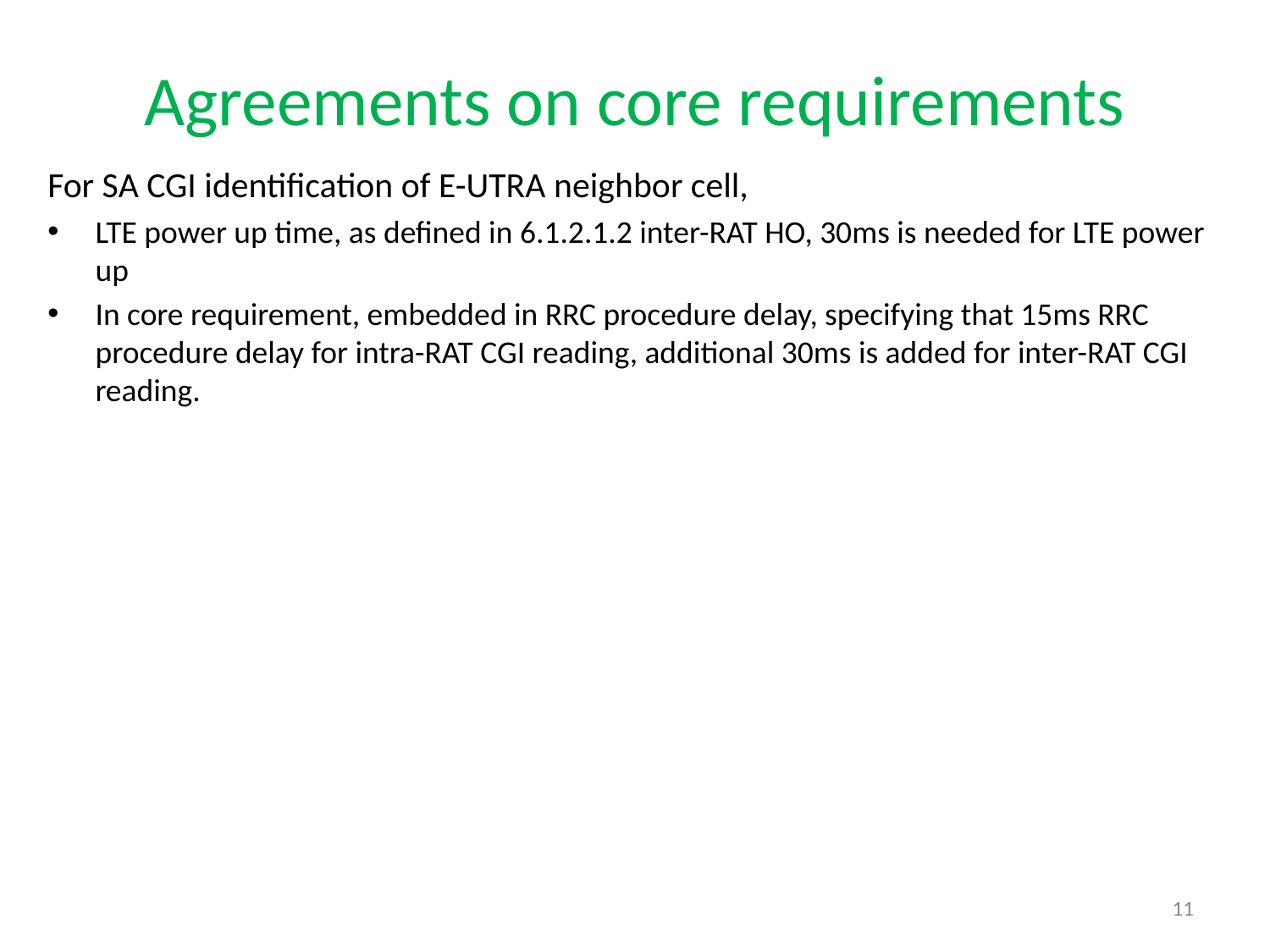

# Agreements on core requirements
For SA CGI identification of E-UTRA neighbor cell,
LTE power up time, as defined in 6.1.2.1.2 inter-RAT HO, 30ms is needed for LTE power up
In core requirement, embedded in RRC procedure delay, specifying that 15ms RRC procedure delay for intra-RAT CGI reading, additional 30ms is added for inter-RAT CGI reading.

11